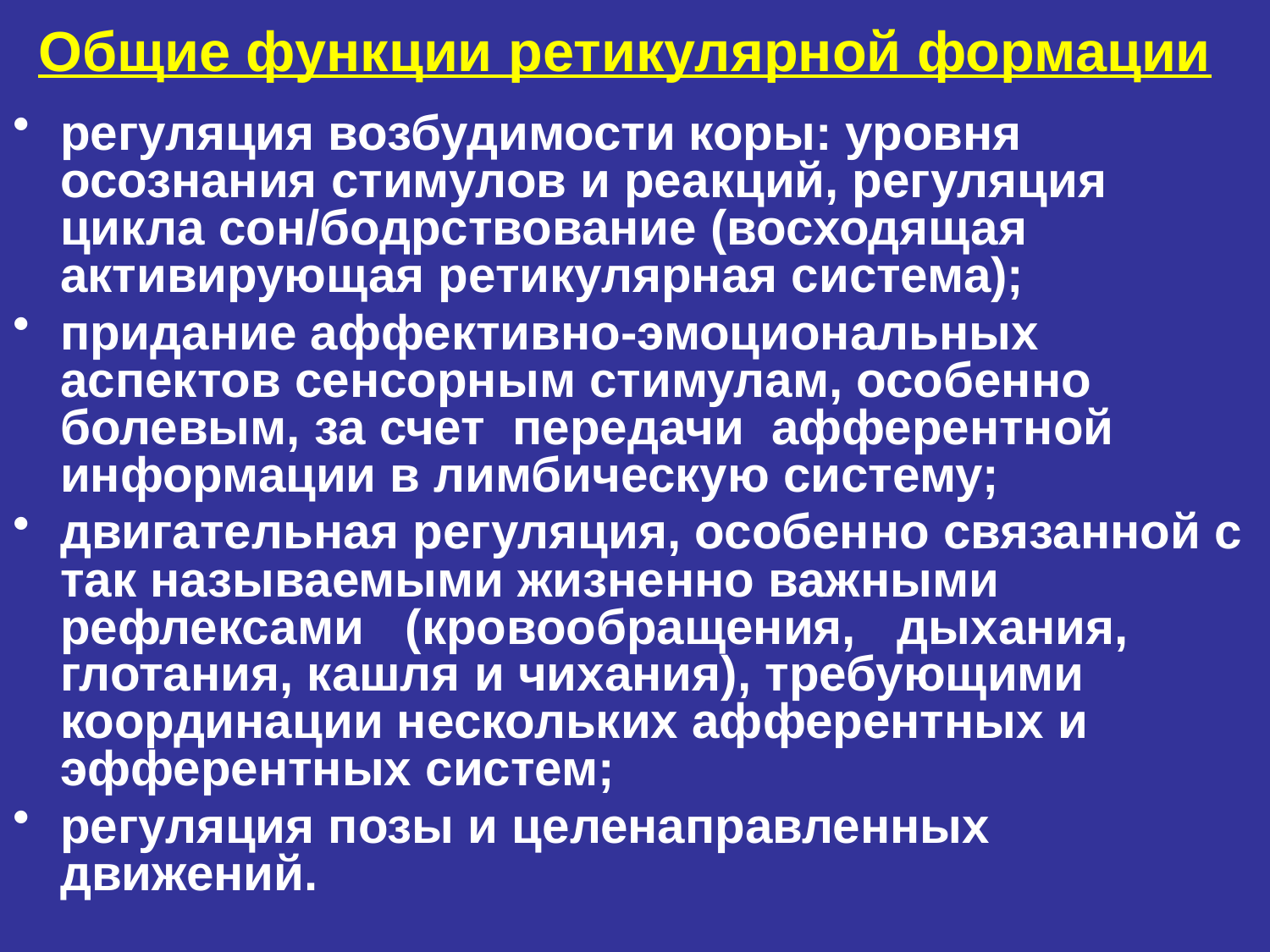

# Общие функции ретикулярной формации
регуляция возбудимости коры: уровня осознания стимулов и реакций, регуляция цикла сон/бодрствование (восходящая активирующая ретикулярная система);
придание аффективно-эмоциональных аспектов сенсорным стимулам, особенно болевым, за счет  передачи  афферентной  информации в лимбическую систему;
двигательная регуляция, особенно связанной с так называемыми жизненно важными рефлексами   (кровообращения,   дыхания,   глотания, кашля и чихания), требующими координации нескольких афферентных и эфферентных систем;
регуляция позы и целенаправленных движений.